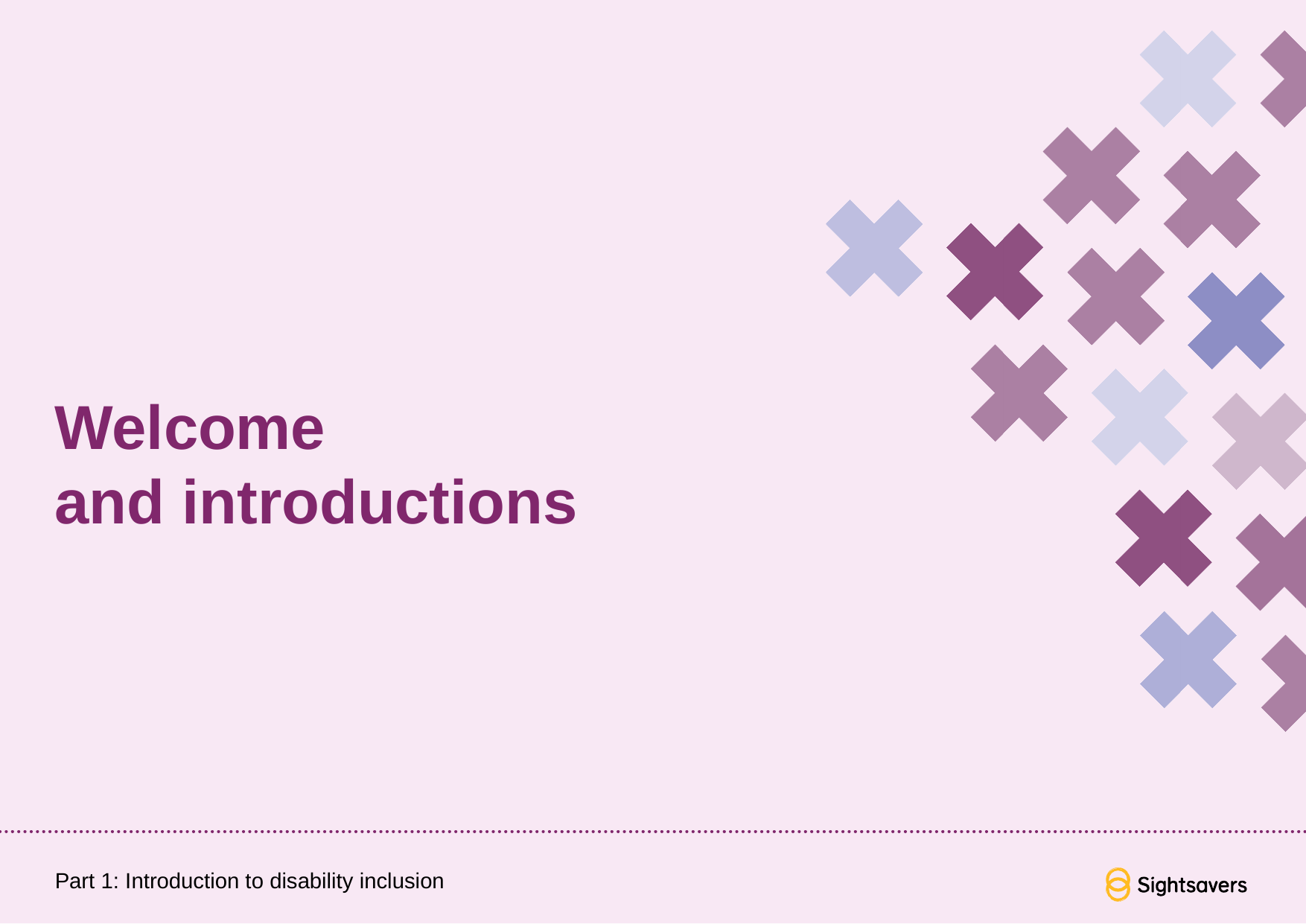

# Welcome and introductions
Part 1: Introduction to disability inclusion